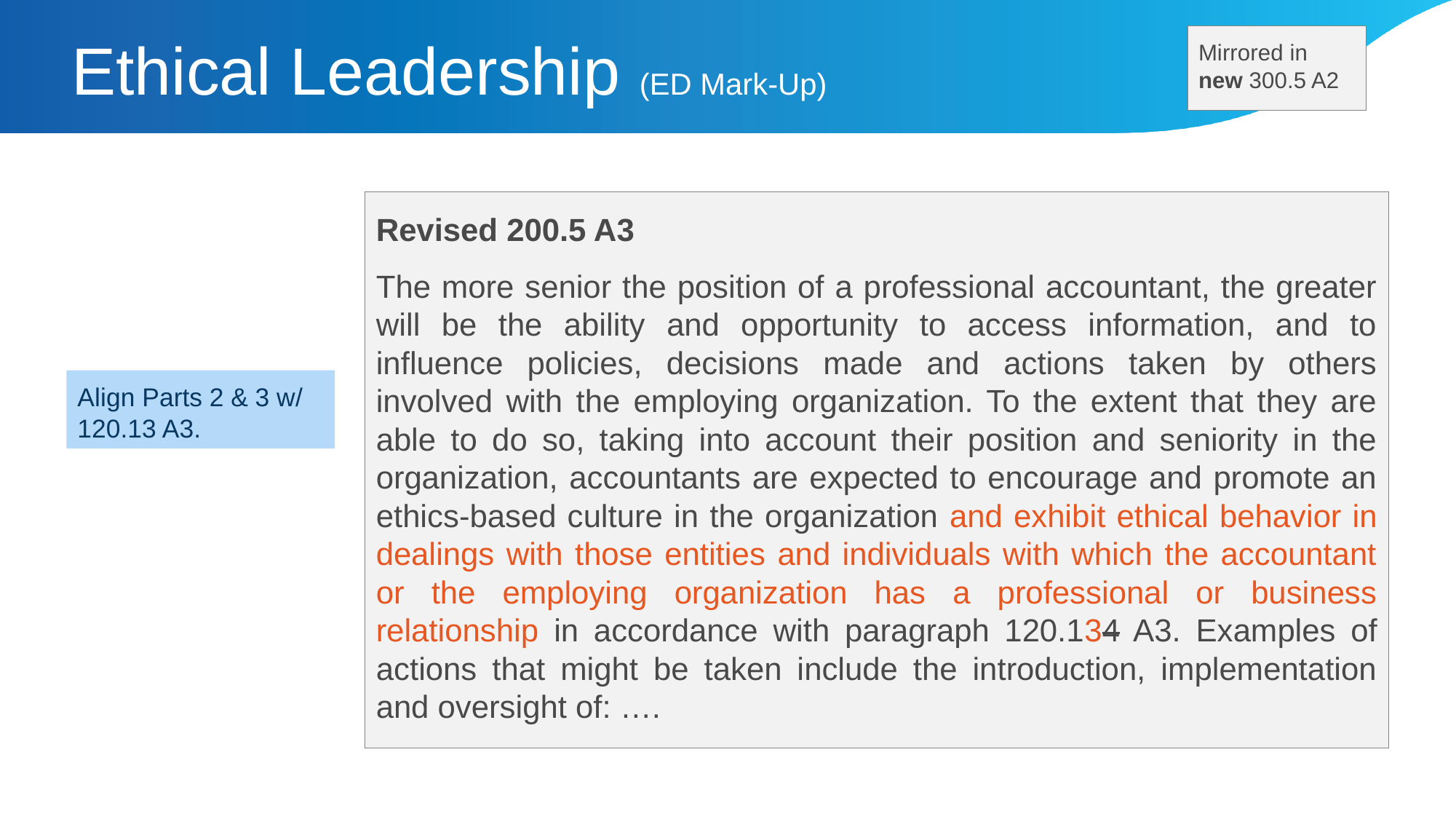

# Ethical Leadership (ED Mark-Up)
Mirrored in new 300.5 A2
Revised 200.5 A3
The more senior the position of a professional accountant, the greater will be the ability and opportunity to access information, and to influence policies, decisions made and actions taken by others involved with the employing organization. To the extent that they are able to do so, taking into account their position and seniority in the organization, accountants are expected to encourage and promote an ethics-based culture in the organization and exhibit ethical behavior in dealings with those entities and individuals with which the accountant or the employing organization has a professional or business relationship in accordance with paragraph 120.134 A3. Examples of actions that might be taken include the introduction, implementation and oversight of: ….
Align Parts 2 & 3 w/ 120.13 A3.